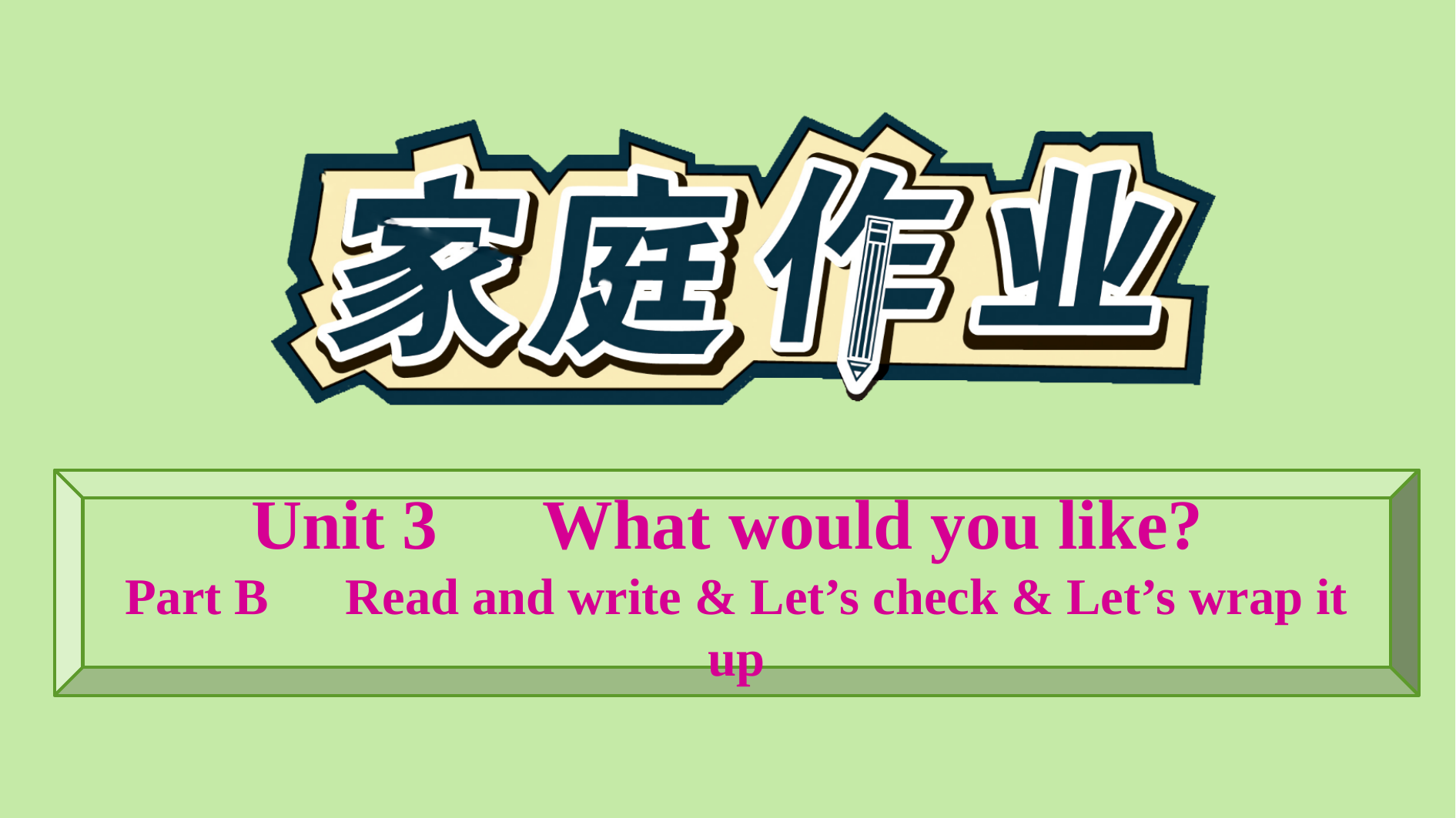

Unit 3　What would you like?
Part B　Read and write & Let’s check & Let’s wrap it up